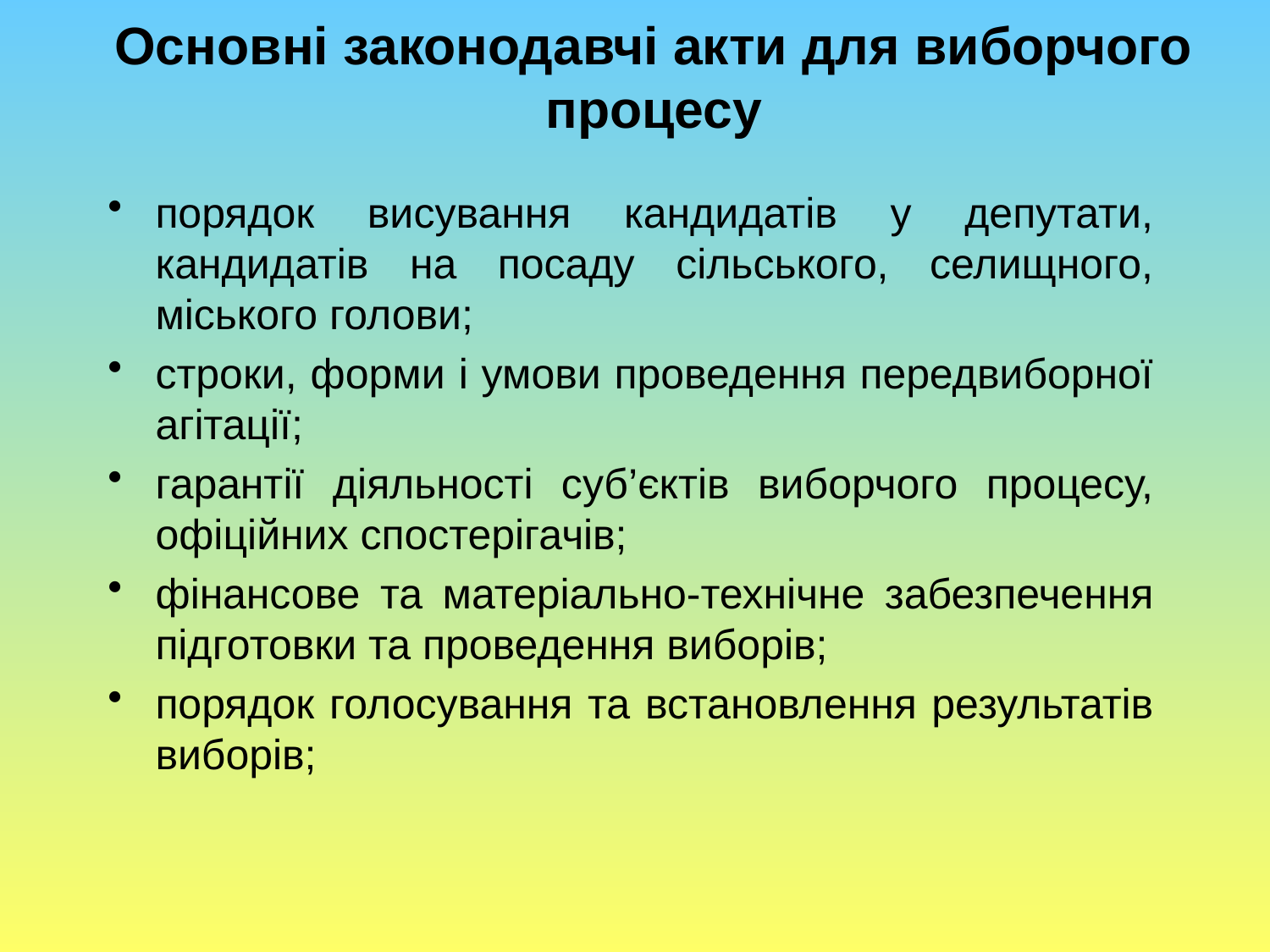

# Основні законодавчі акти для виборчого процесу

порядок висування кандидатів у депутати, кандидатів на посаду сільського, селищного, міського голови;
строки, форми і умови проведення передвиборної агітації;
гарантії діяльності суб’єктів виборчого процесу, офіційних спостерігачів;
фінансове та матеріально-технічне забезпечення підготовки та проведення виборів;
порядок голосування та встановлення результатів виборів;